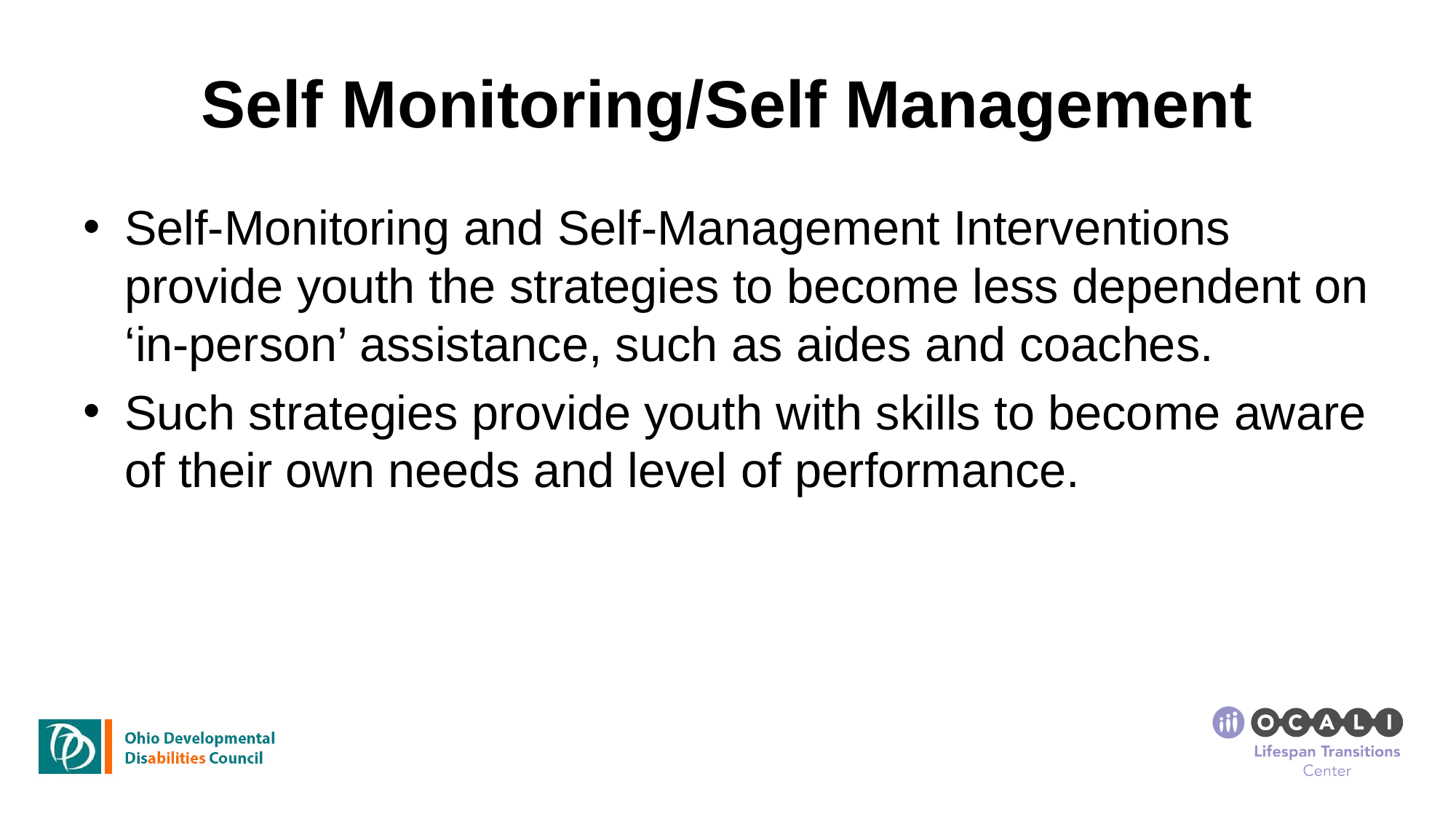

# Self Monitoring/Self Management
Self-Monitoring and Self-Management Interventions provide youth the strategies to become less dependent on ‘in-person’ assistance, such as aides and coaches.
Such strategies provide youth with skills to become aware of their own needs and level of performance.